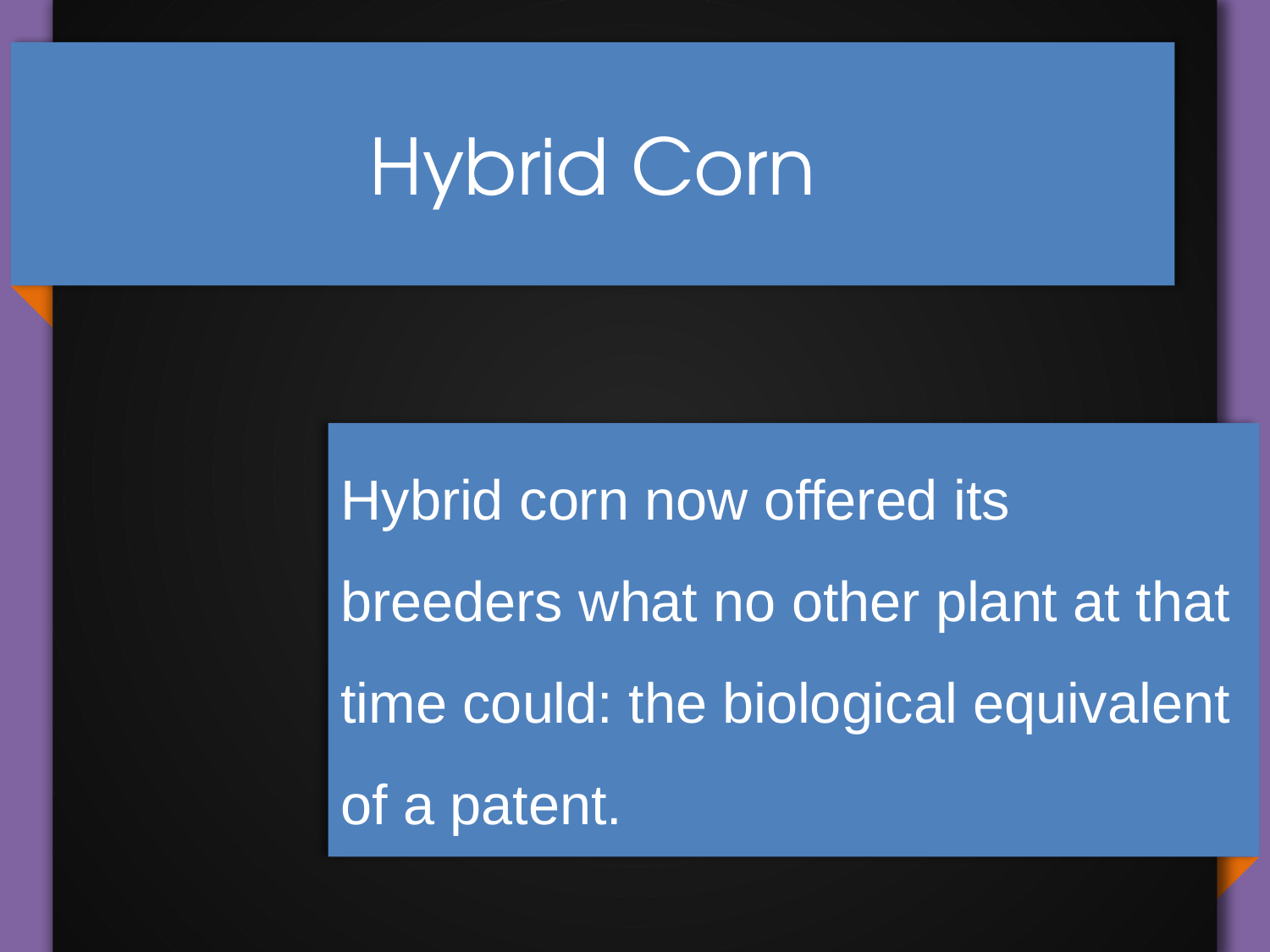

# Hybrid Corn
Hybrid corn now offered its breeders what no other plant at that time could: the biological equivalent of a patent.